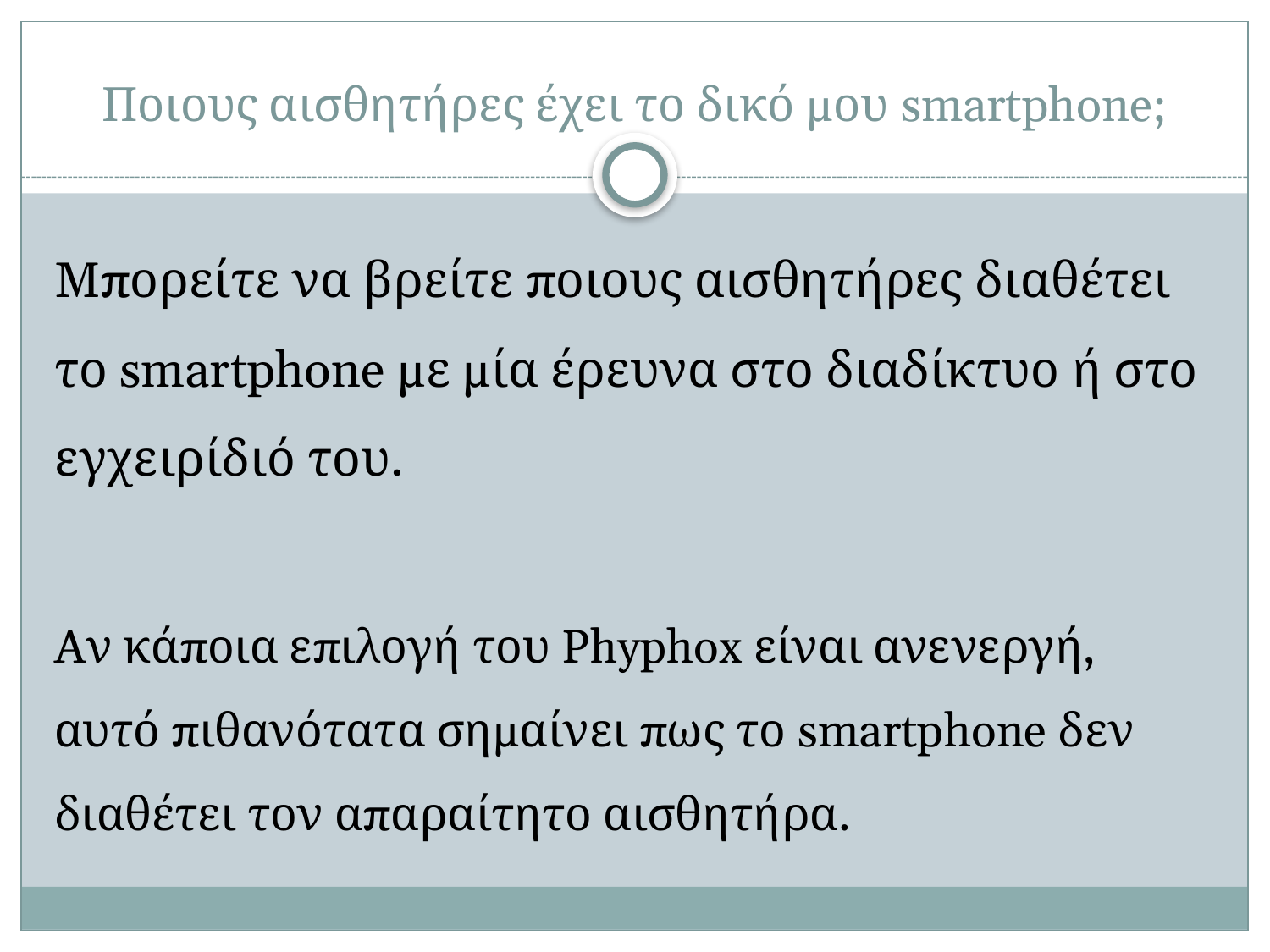

# Ποιους αισθητήρες έχει το δικό μου smartphone;
Μπορείτε να βρείτε ποιους αισθητήρες διαθέτει το smartphone με μία έρευνα στο διαδίκτυο ή στο εγχειρίδιό του.

Αν κάποια επιλογή του Phyphox είναι ανενεργή, αυτό πιθανότατα σημαίνει πως το smartphone δεν διαθέτει τον απαραίτητο αισθητήρα.